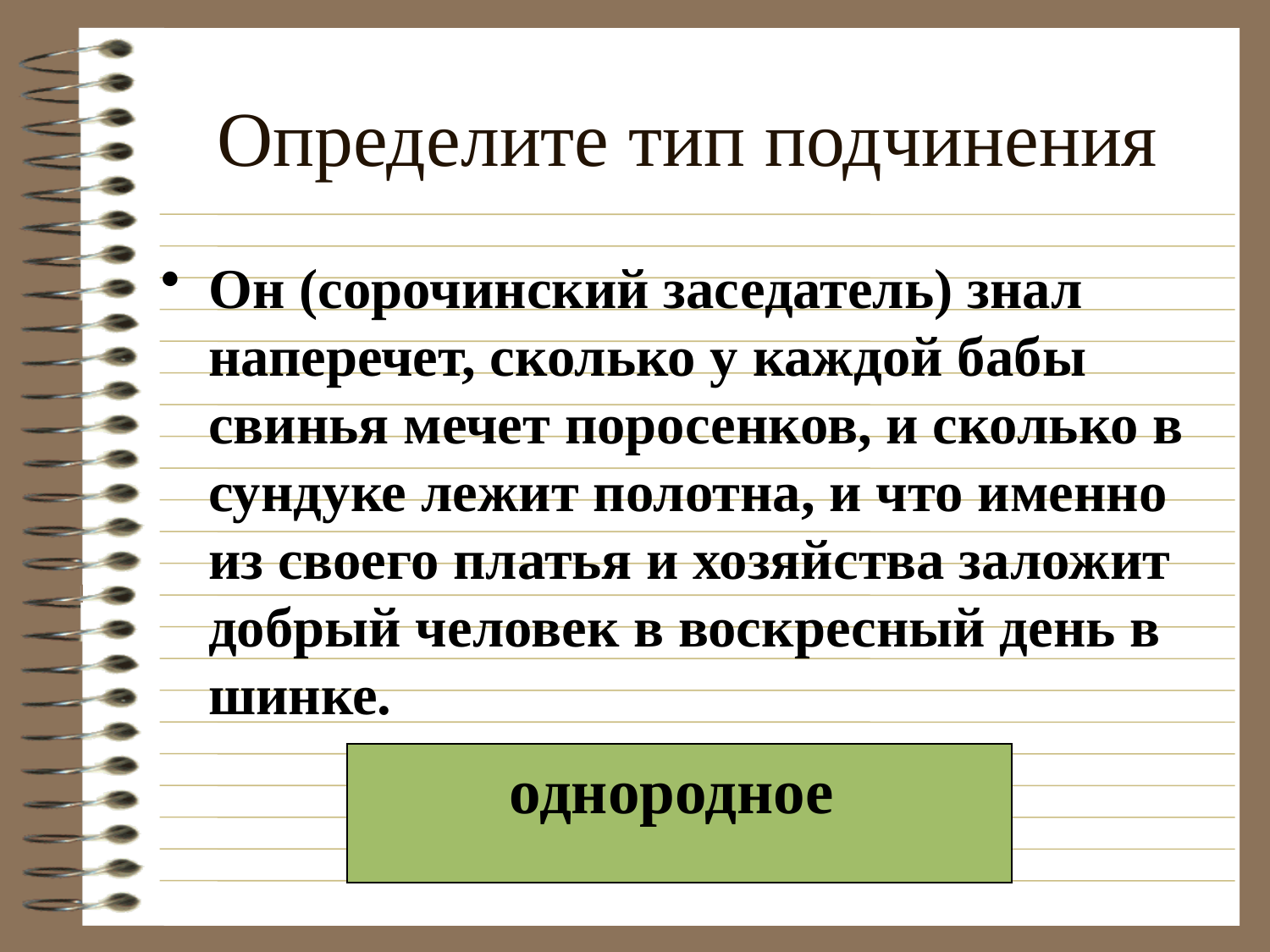

# Определите тип подчинения
Он (сорочинский заседатель) знал наперечет, сколько у каждой бабы свинья мечет поросенков, и сколько в сундуке лежит полотна, и что именно из своего платья и хозяйства заложит добрый человек в воскресный день в шинке.

однородное